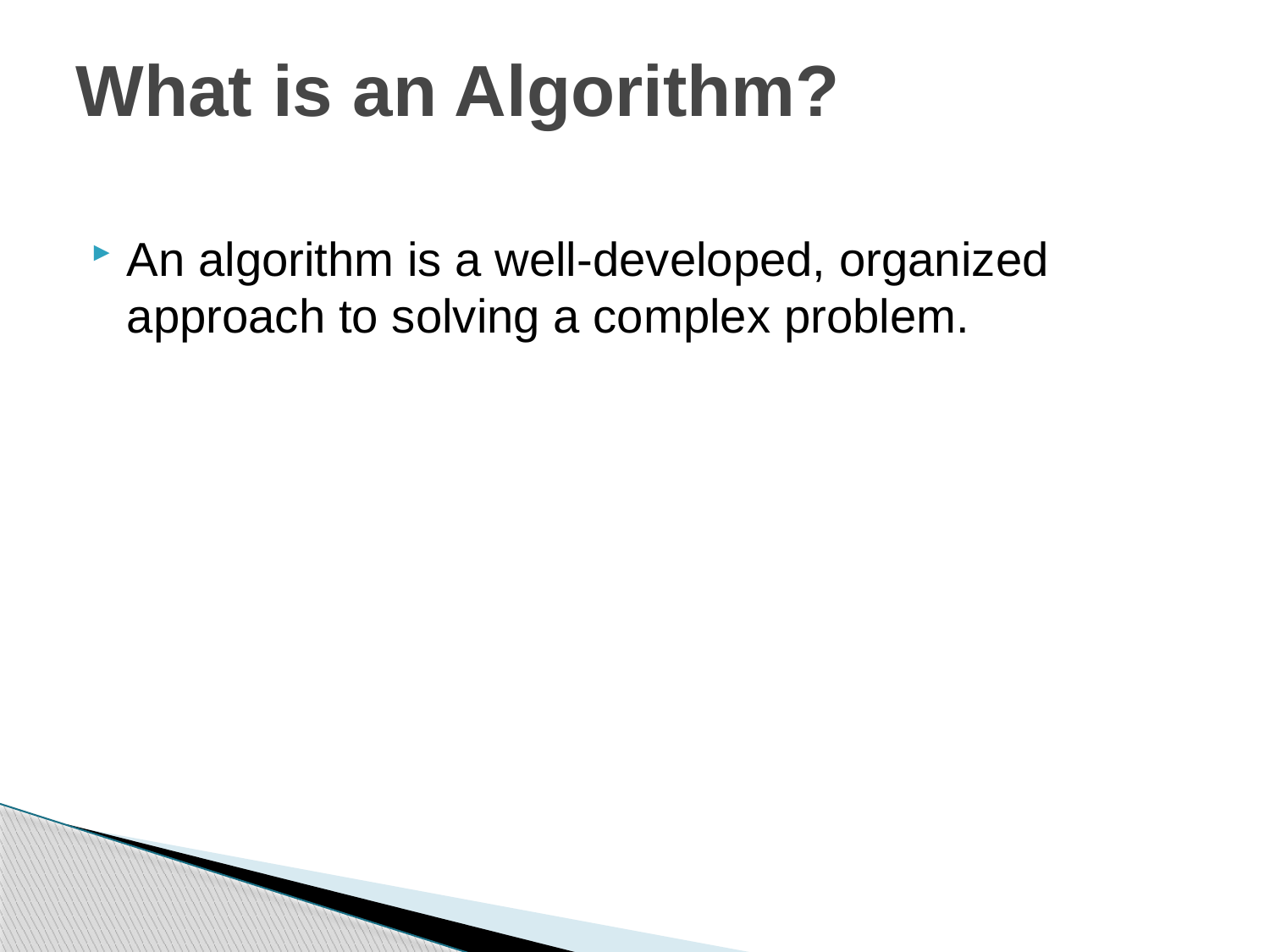

What is an Algorithm?
An algorithm is a well-developed, organized approach to solving a complex problem.